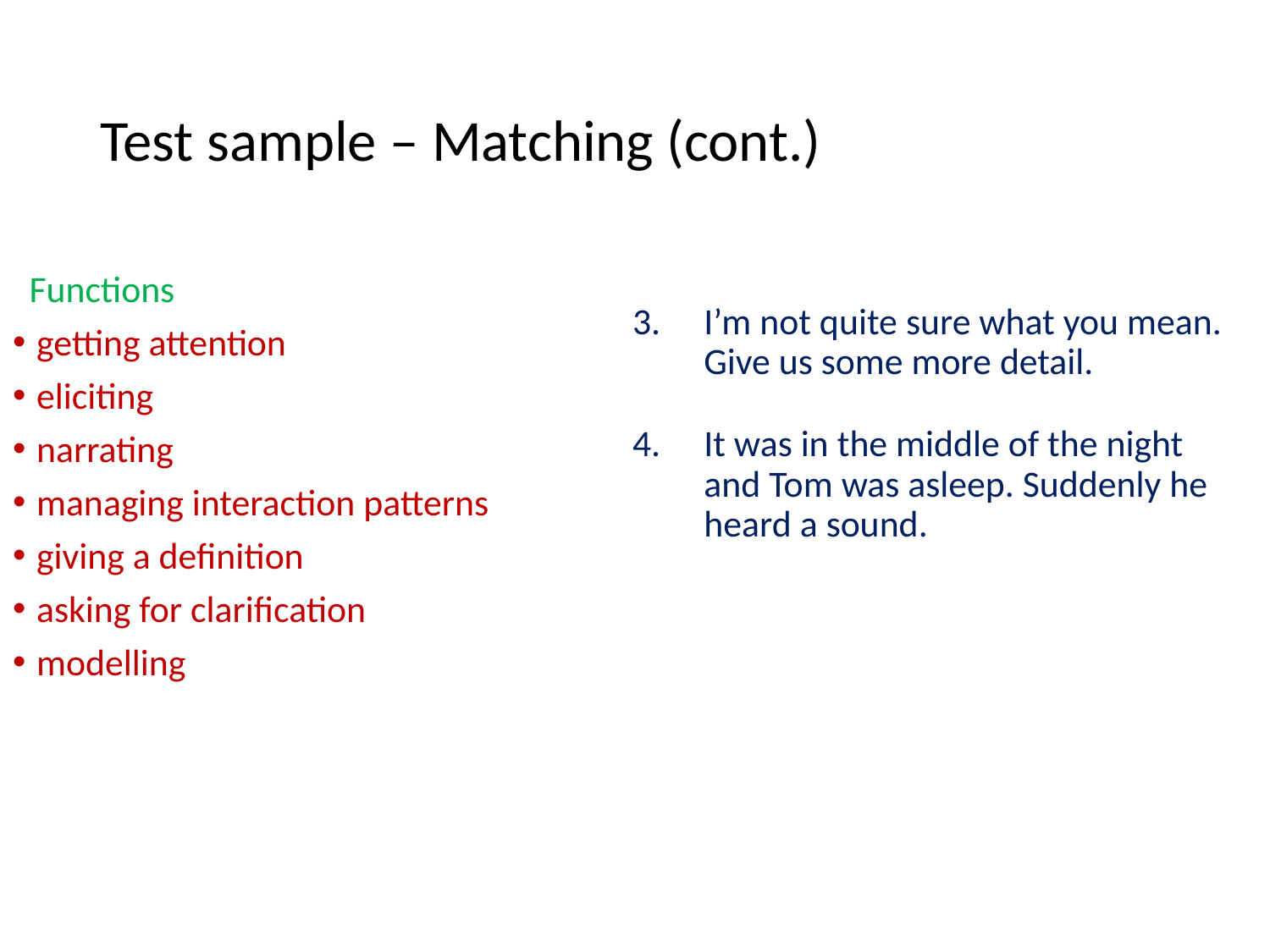

# Test sample – Matching (cont.)
Functions
getting attention
eliciting
narrating
managing interaction patterns
giving a definition
asking for clarification
modelling
I’m not quite sure what you mean. Give us some more detail.
It was in the middle of the night and Tom was asleep. Suddenly he heard a sound.